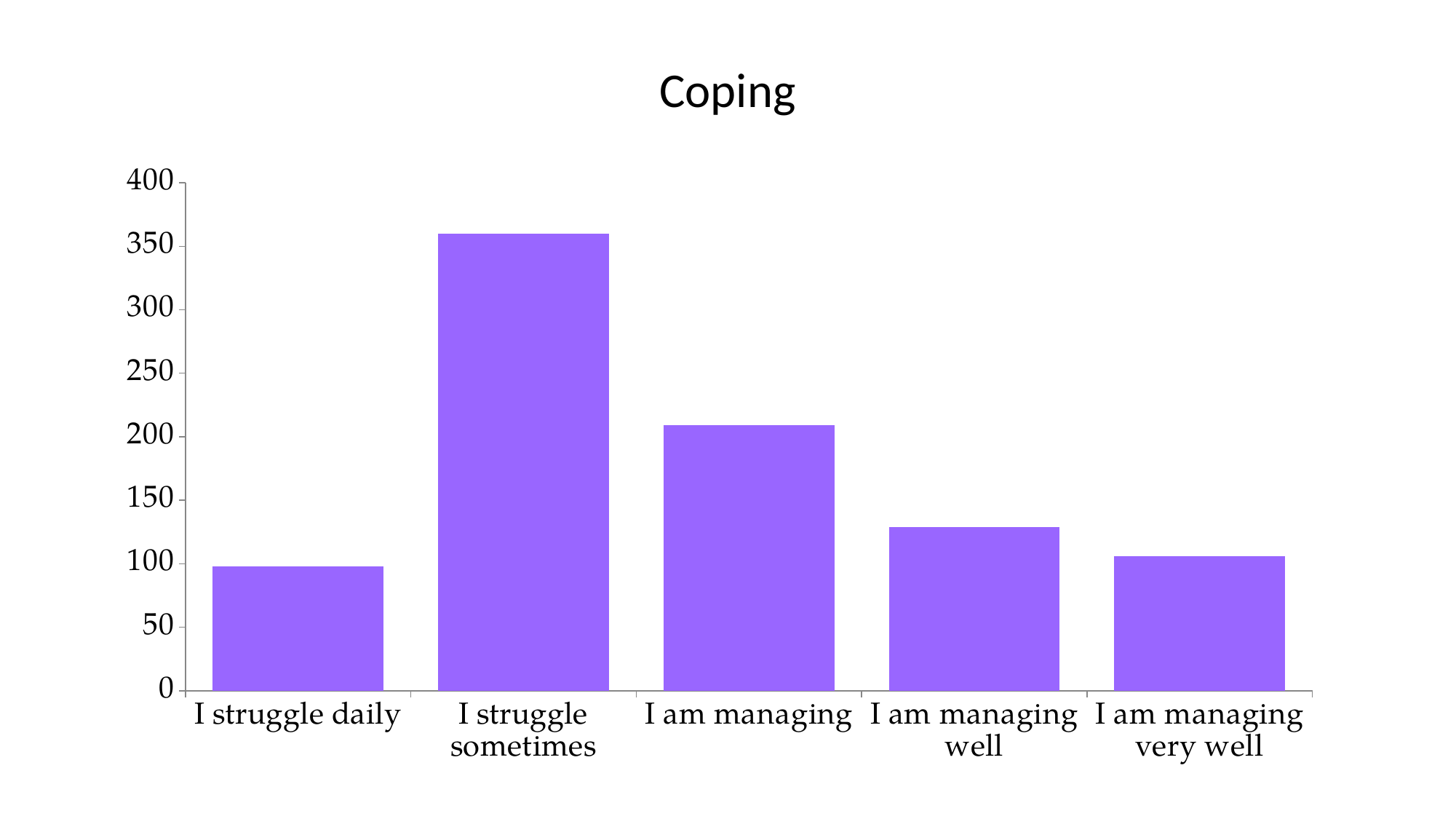

# Coping

### Chart

| Category | Response |
|---|---|
| I struggle daily | 98.0 |
| I struggle sometimes | 360.0 |
| I am managing | 209.0 |
| I am managing well | 129.0 |
| I am managing very well | 106.0 |